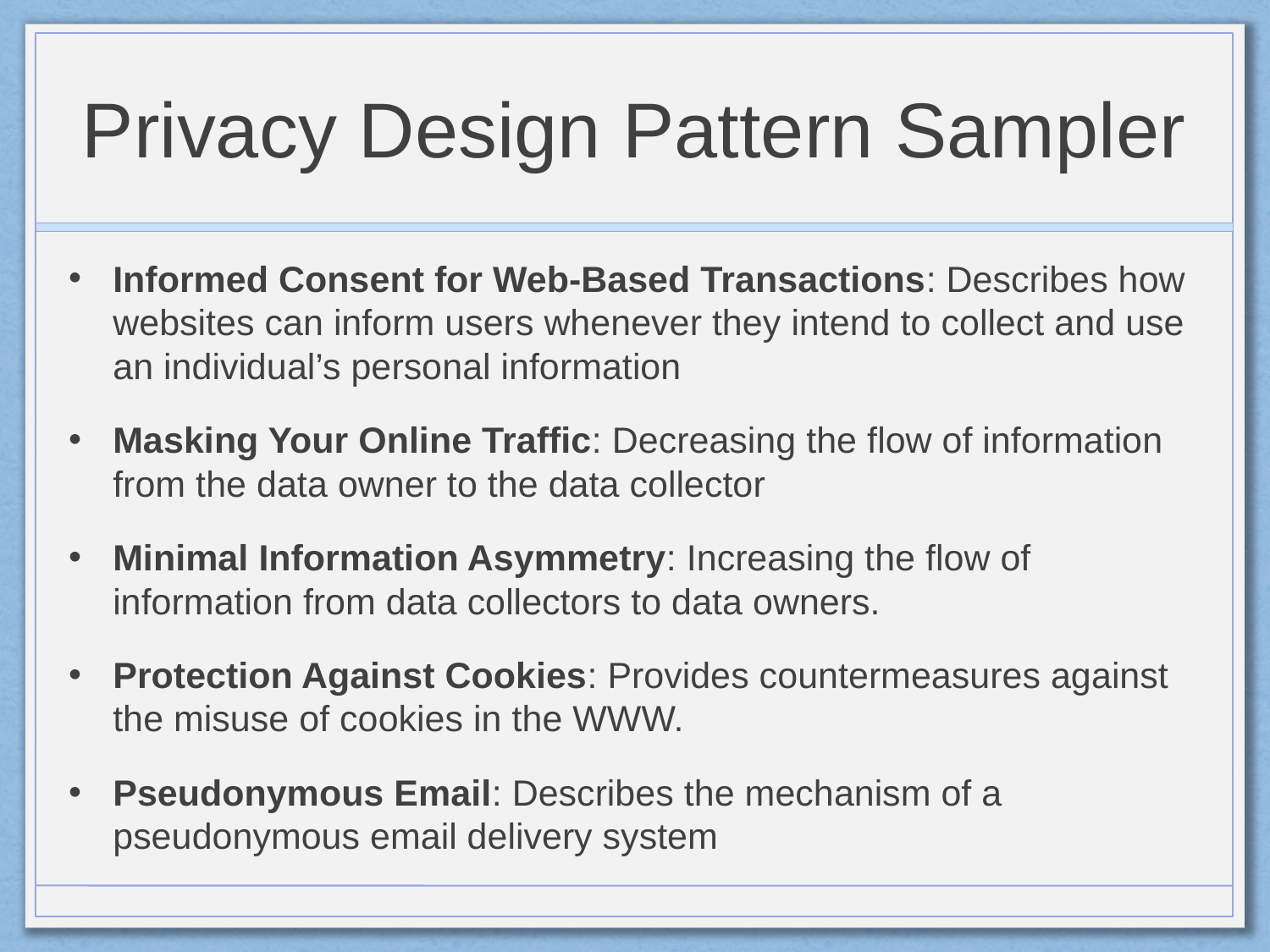

# Privacy Design Pattern Sampler
Informed Consent for Web-Based Transactions: Describes how websites can inform users whenever they intend to collect and use an individual’s personal information
Masking Your Online Traffic: Decreasing the flow of information from the data owner to the data collector
Minimal Information Asymmetry: Increasing the flow of information from data collectors to data owners.
Protection Against Cookies: Provides countermeasures against the misuse of cookies in the WWW.
Pseudonymous Email: Describes the mechanism of a pseudonymous email delivery system